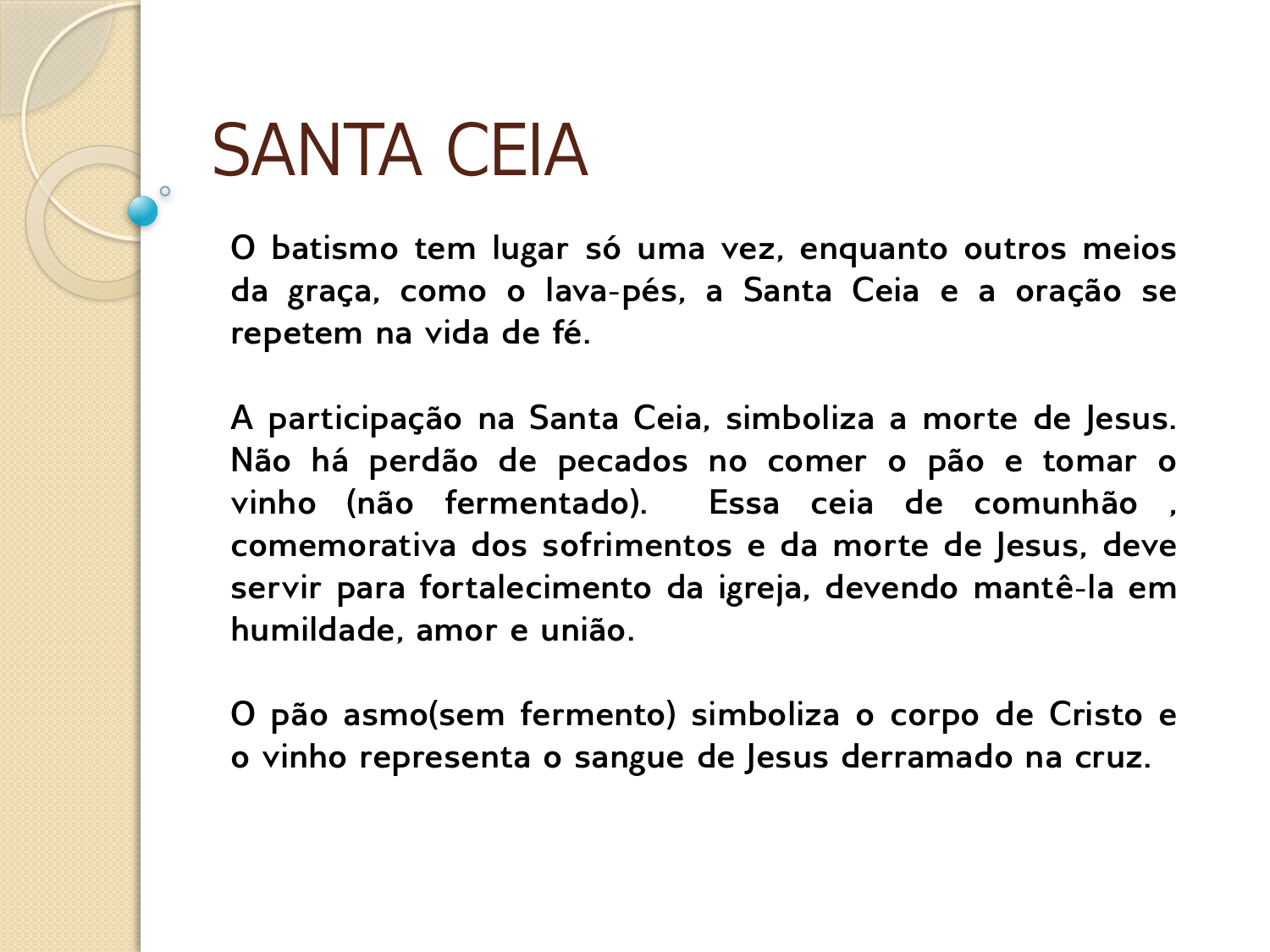

SANTA CEIA
O batismo tem lugar só uma vez, enquanto outros meios da graça, como o lava-pés, a Santa Ceia e a oração se repetem na vida de fé.

A participação na Santa Ceia, simboliza a morte de Jesus. Não há perdão de pecados no comer o pão e tomar o vinho (não fermentado).  Essa ceia de comunhão , comemorativa dos sofrimentos e da morte de Jesus, deve servir para fortalecimento da igreja, devendo mantê-la em humildade, amor e união.

O pão asmo(sem fermento) simboliza o corpo de Cristo e o vinho representa o sangue de Jesus derramado na cruz.